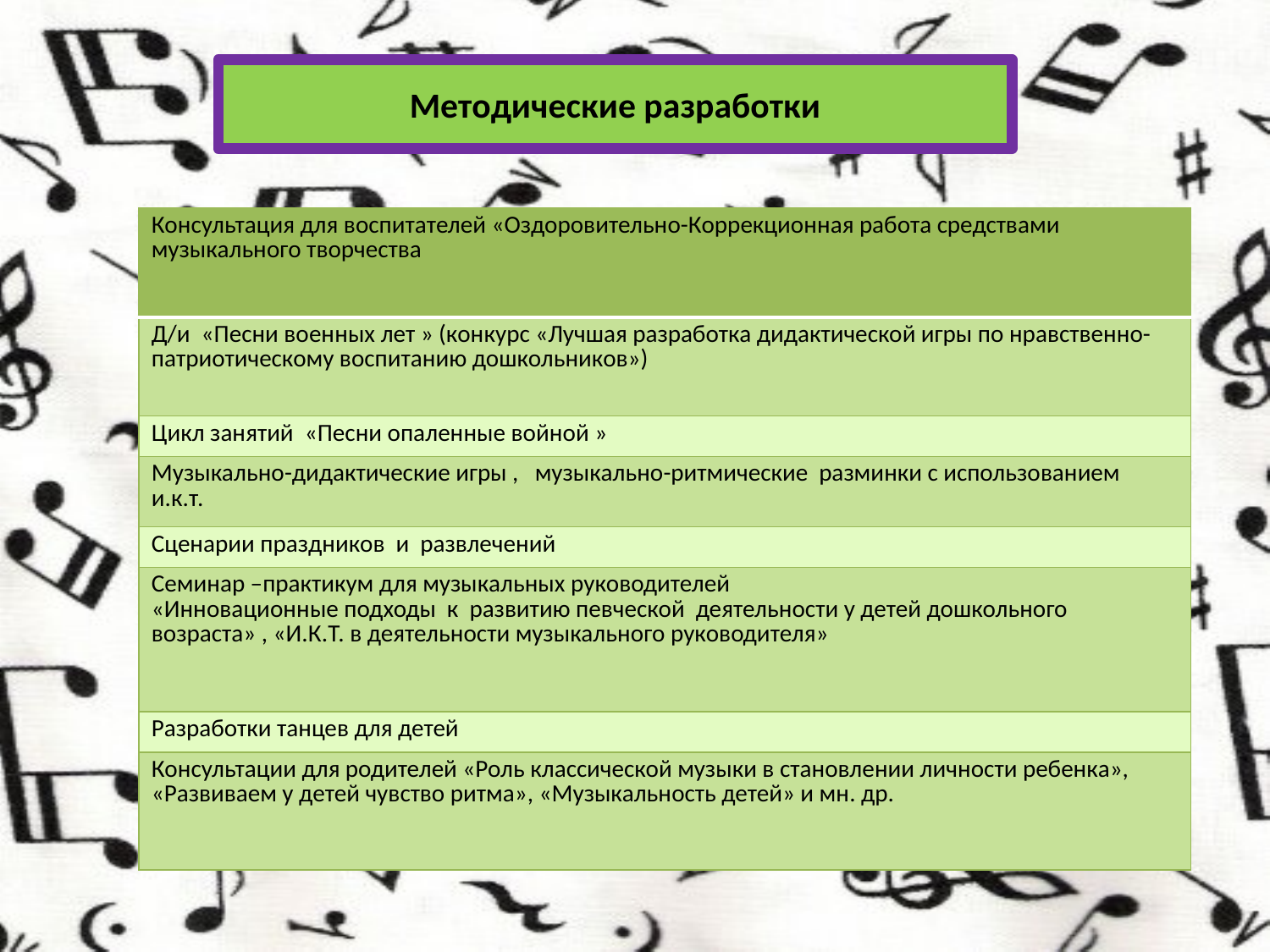

# Методические разработки
| Консультация для воспитателей «Оздоровительно-Коррекционная работа средствами музыкального творчества |
| --- |
| Д/и «Песни военных лет » (конкурс «Лучшая разработка дидактической игры по нравственно- патриотическому воспитанию дошкольников») |
| Цикл занятий «Песни опаленные войной » |
| Музыкально-дидактические игры , музыкально-ритмические разминки с использованием и.к.т. |
| Сценарии праздников и развлечений |
| Семинар –практикум для музыкальных руководителей «Инновационные подходы к развитию певческой деятельности у детей дошкольного возраста» , «И.К.Т. в деятельности музыкального руководителя» |
| Разработки танцев для детей |
| Консультации для родителей «Роль классической музыки в становлении личности ребенка», «Развиваем у детей чувство ритма», «Музыкальность детей» и мн. др. |